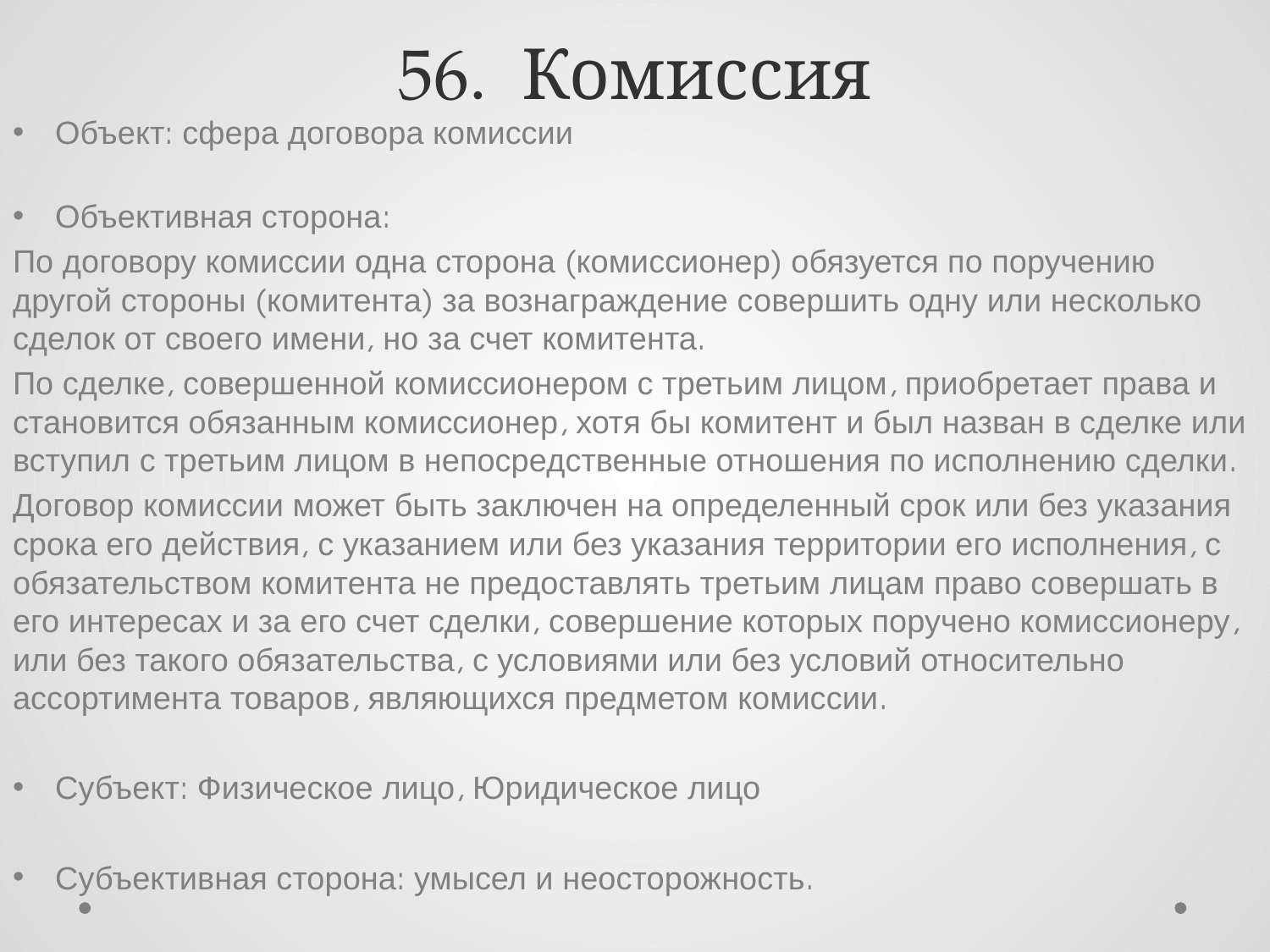

# 56.  Комиссия
Объект: сфера договора комиссии
Объективная сторона:
По договору комиссии одна сторона (комиссионер) обязуется по поручению другой стороны (комитента) за вознаграждение совершить одну или несколько сделок от своего имени, но за счет комитента.
По сделке, совершенной комиссионером с третьим лицом, приобретает права и становится обязанным комиссионер, хотя бы комитент и был назван в сделке или вступил с третьим лицом в непосредственные отношения по исполнению сделки.
Договор комиссии может быть заключен на определенный срок или без указания срока его действия, с указанием или без указания территории его исполнения, с обязательством комитента не предоставлять третьим лицам право совершать в его интересах и за его счет сделки, совершение которых поручено комиссионеру, или без такого обязательства, с условиями или без условий относительно ассортимента товаров, являющихся предметом комиссии.

Субъект: Физическое лицо, Юридическое лицо

Субъективная сторона: умысел и неосторожность.